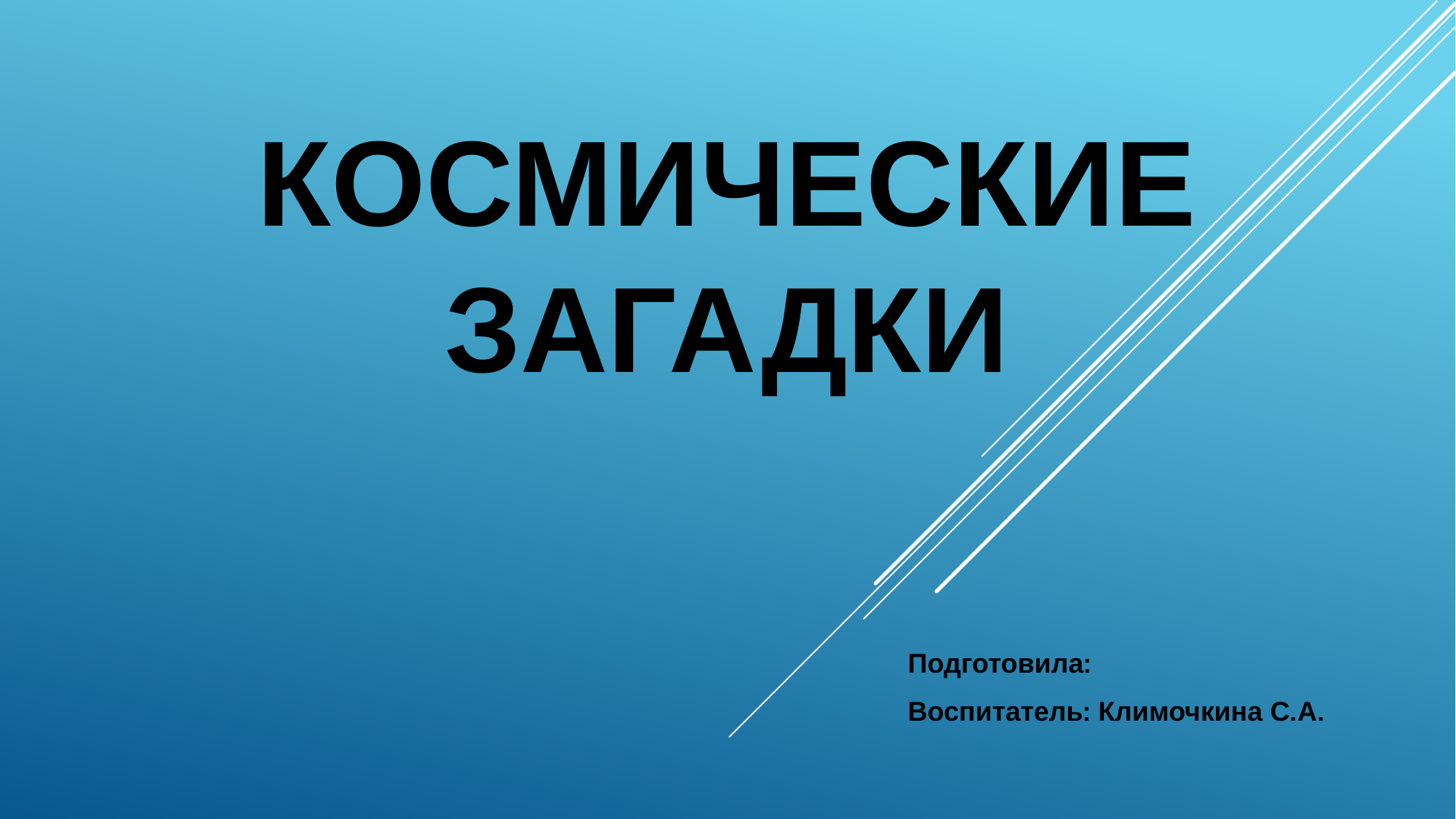

# Космические загадки
Подготовила:
Воспитатель: Климочкина С.А.